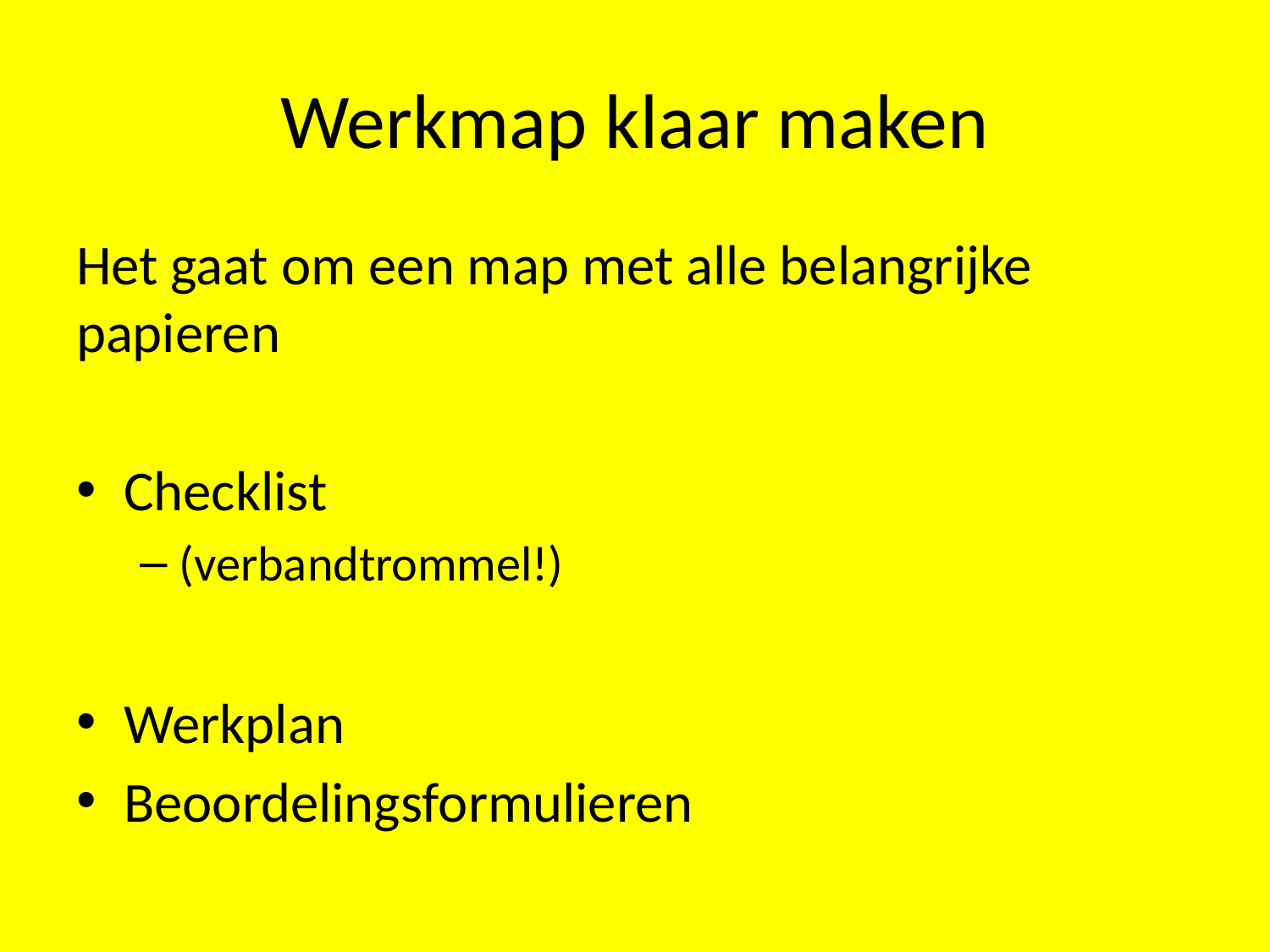

# Werkmap klaar maken
Het gaat om een map met alle belangrijke papieren

Checklist
(verbandtrommel!)

Werkplan
Beoordelingsformulieren